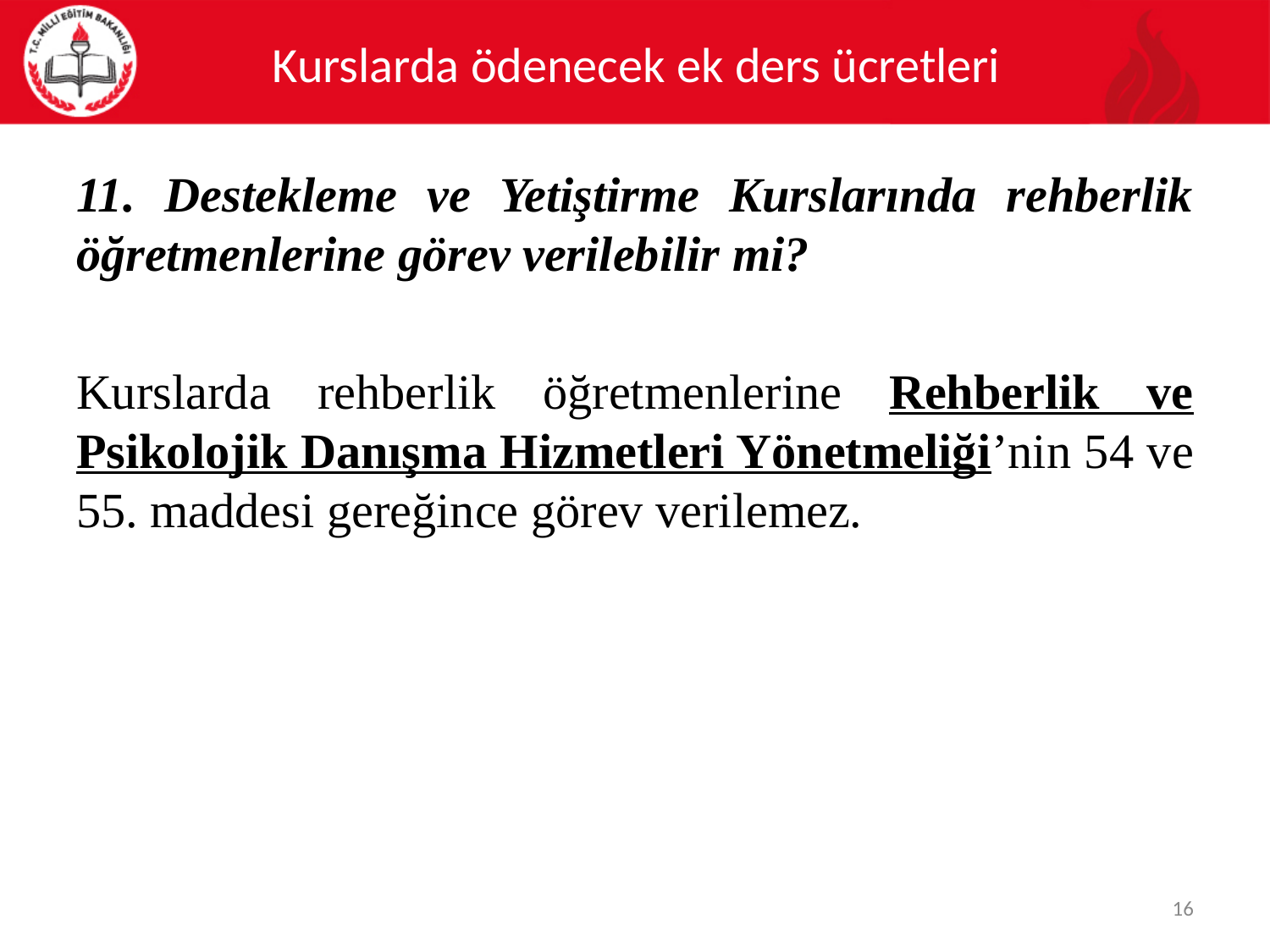

# Kurslarda ödenecek ek ders ücretleri
11. Destekleme ve Yetiştirme Kurslarında rehberlik öğretmenlerine görev verilebilir mi?

Kurslarda rehberlik öğretmenlerine Rehberlik ve Psikolojik Danışma Hizmetleri Yönetmeliği’nin 54 ve 55. maddesi gereğince görev verilemez.
16